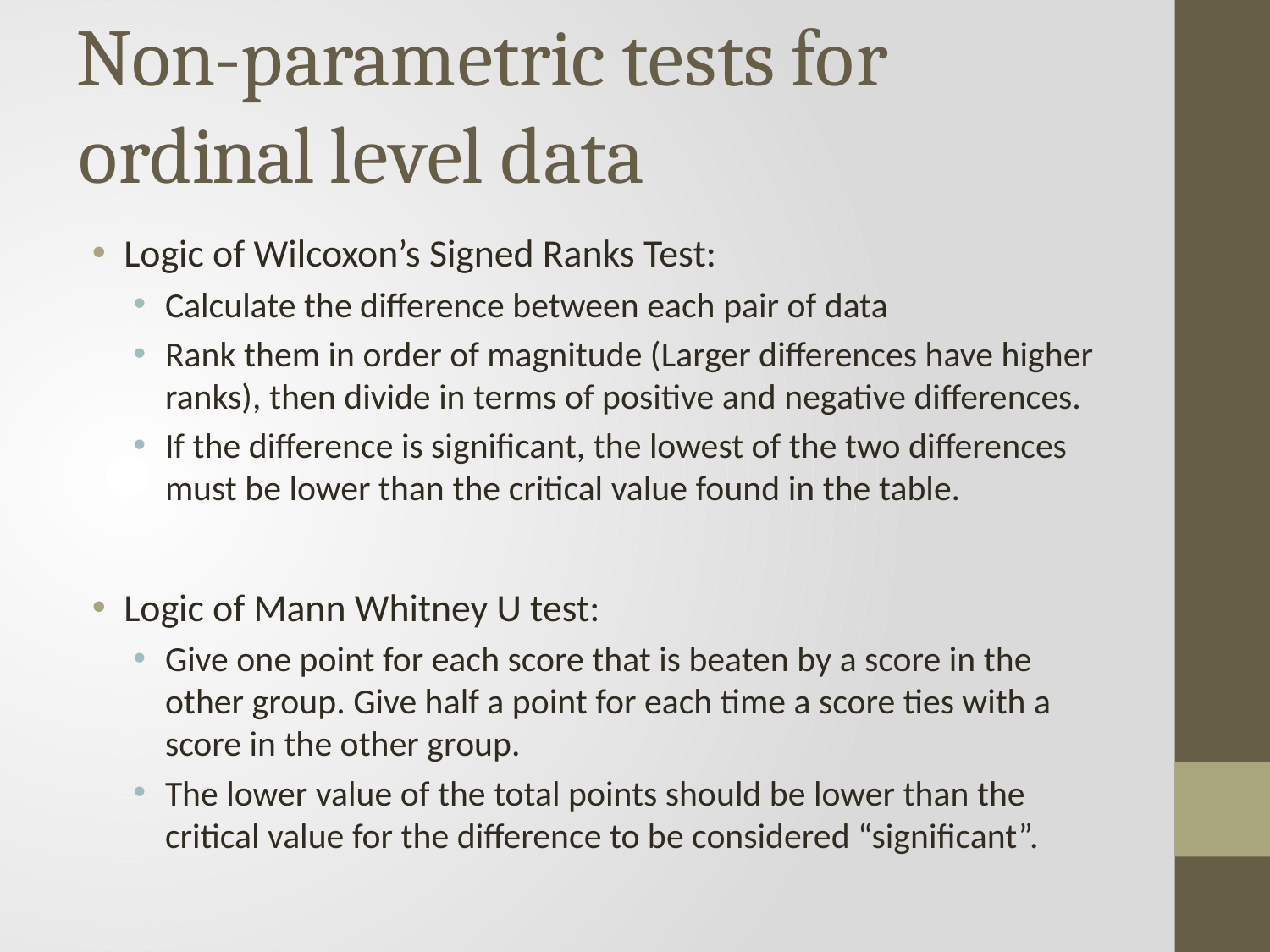

# Non-parametric tests for ordinal level data
Logic of Wilcoxon’s Signed Ranks Test:
Calculate the difference between each pair of data
Rank them in order of magnitude (Larger differences have higher ranks), then divide in terms of positive and negative differences.
If the difference is significant, the lowest of the two differences must be lower than the critical value found in the table.

Logic of Mann Whitney U test:
Give one point for each score that is beaten by a score in the other group. Give half a point for each time a score ties with a score in the other group.
The lower value of the total points should be lower than the critical value for the difference to be considered “significant”.